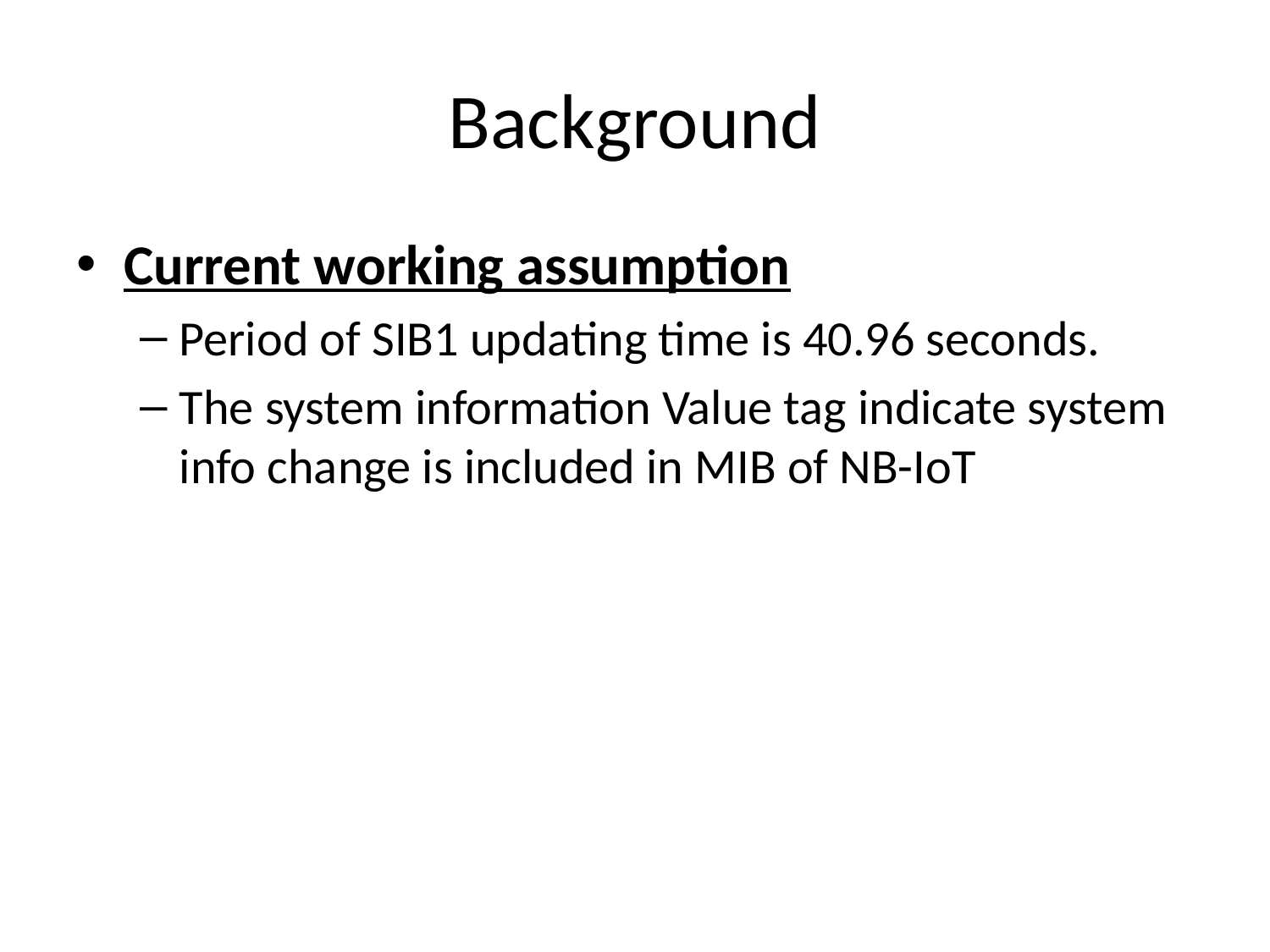

# Background
Current working assumption
Period of SIB1 updating time is 40.96 seconds.
The system information Value tag indicate system info change is included in MIB of NB-IoT